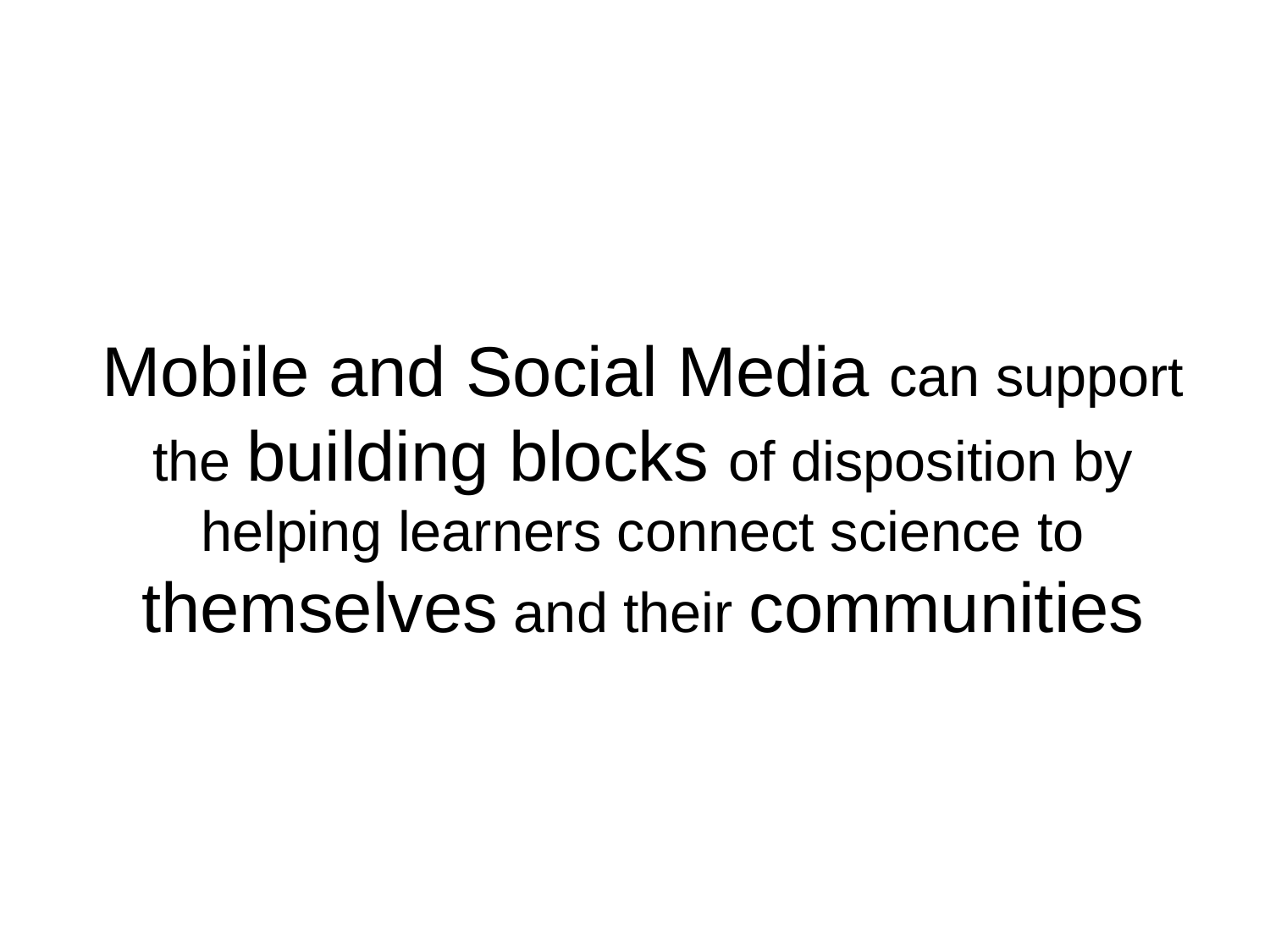

Mobile and Social Media can support the building blocks of disposition by helping learners connect science to themselves and their communities